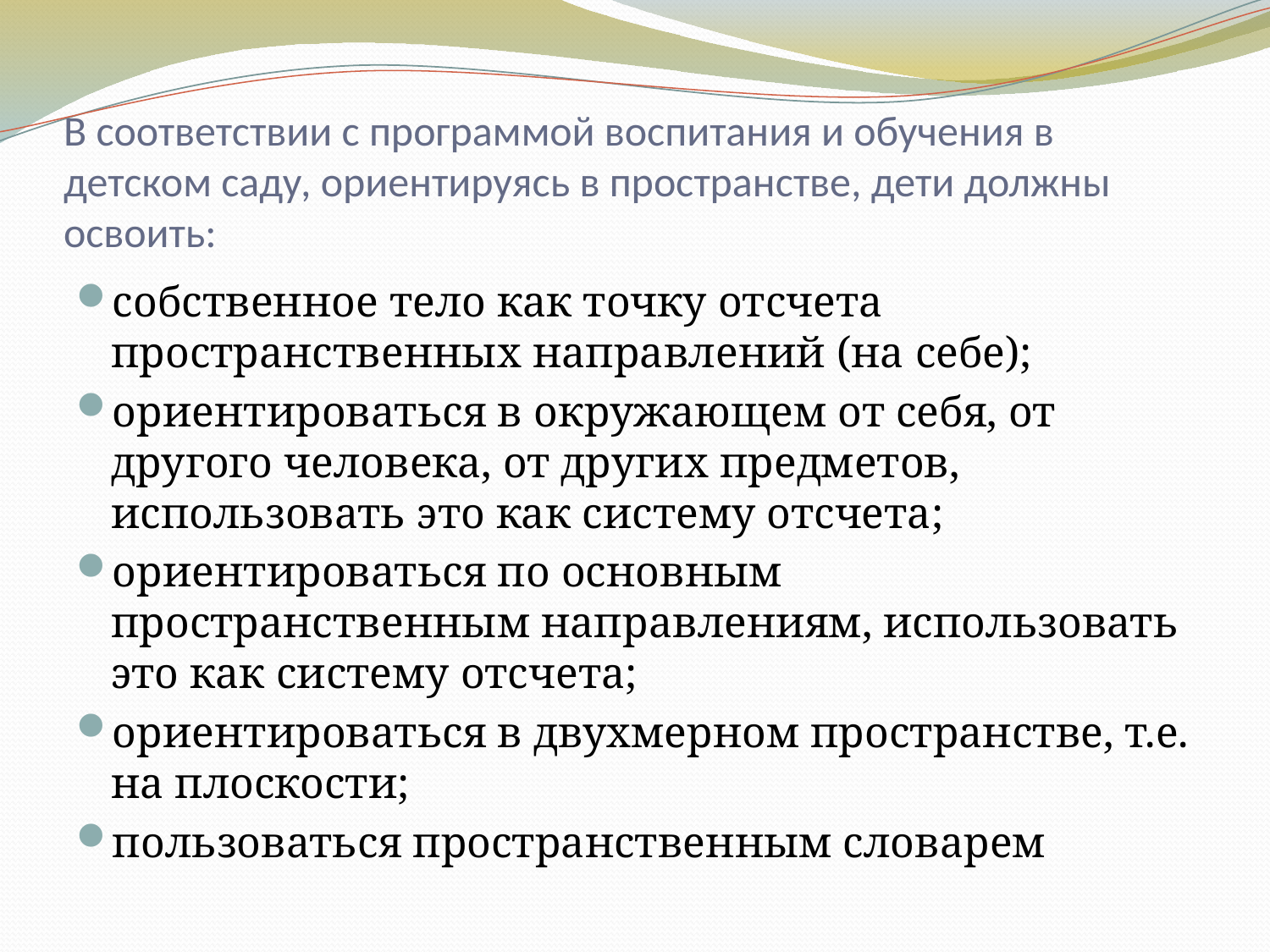

# В соответствии с программой воспитания и обучения в детском саду, ориентируясь в пространстве, дети должны освоить:
собственное тело как точку отсчета пространственных направлений (на себе);
ориентироваться в окружающем от себя, от другого человека, от других предметов, использовать это как систему отсчета;
ориентироваться по основным пространственным направлениям, использовать это как систему отсчета;
ориентироваться в двухмерном пространстве, т.е. на плоскости;
пользоваться пространственным словарем